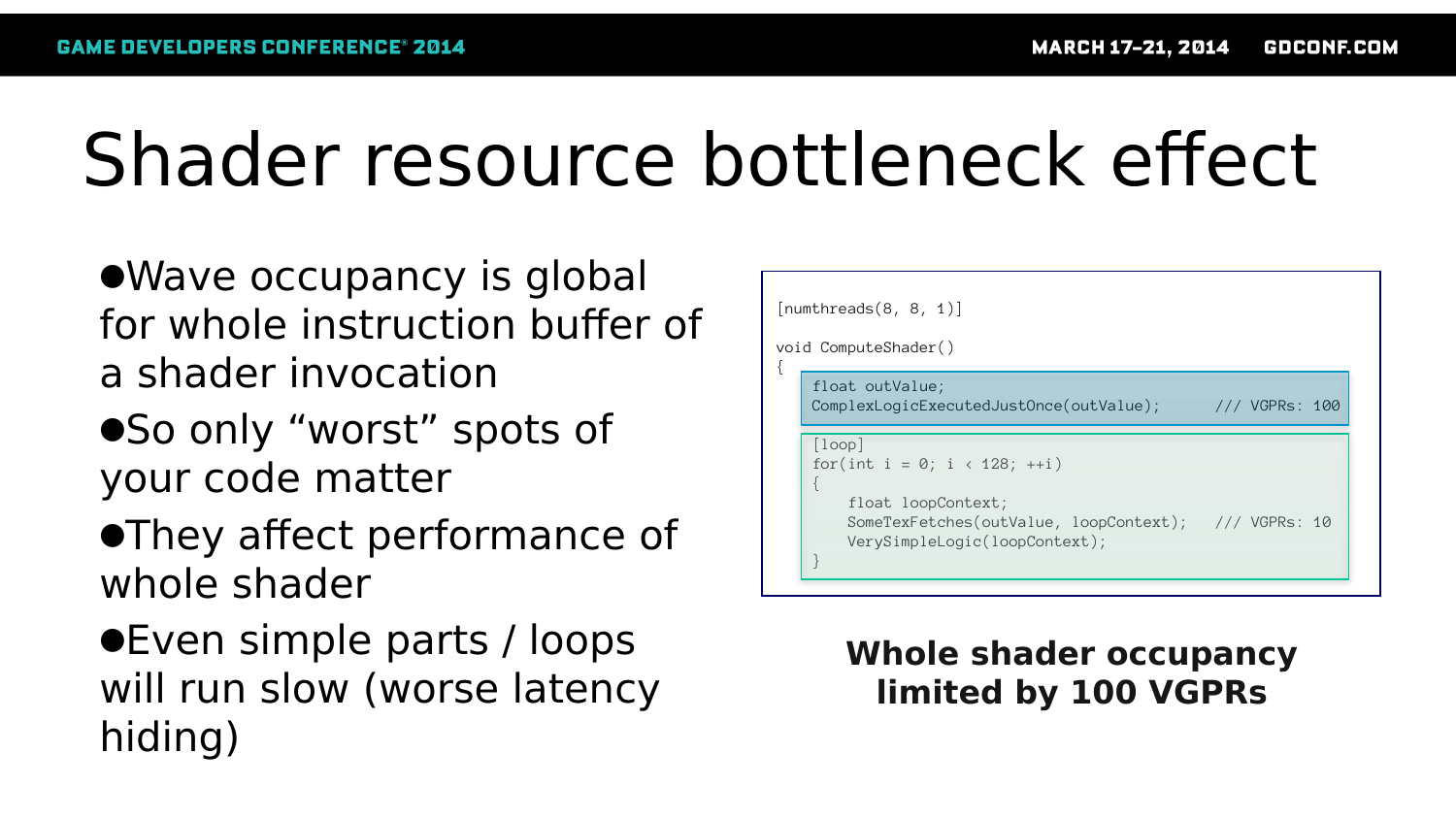

# Shader resource bottleneck effect
Wave occupancy is global for whole instruction buffer of a shader invocation
So only “worst” spots of your code matter
They affect performance of whole shader
Even simple parts / loops will run slow (worse latency hiding)

[numthreads(8, 8, 1)]

void ComputeShader()
{
    float outValue;
    ComplexLogicExecutedJustOnce(outValue);      /// VGPRs: 100

    [loop]
    for(int i = 0; i < 128; ++i)
    {
        float loopContext;
        SomeTexFetches(outValue, loopContext);   /// VGPRs: 10
        VerySimpleLogic(loopContext);
    }

Whole shader occupancy limited by 100 VGPRs